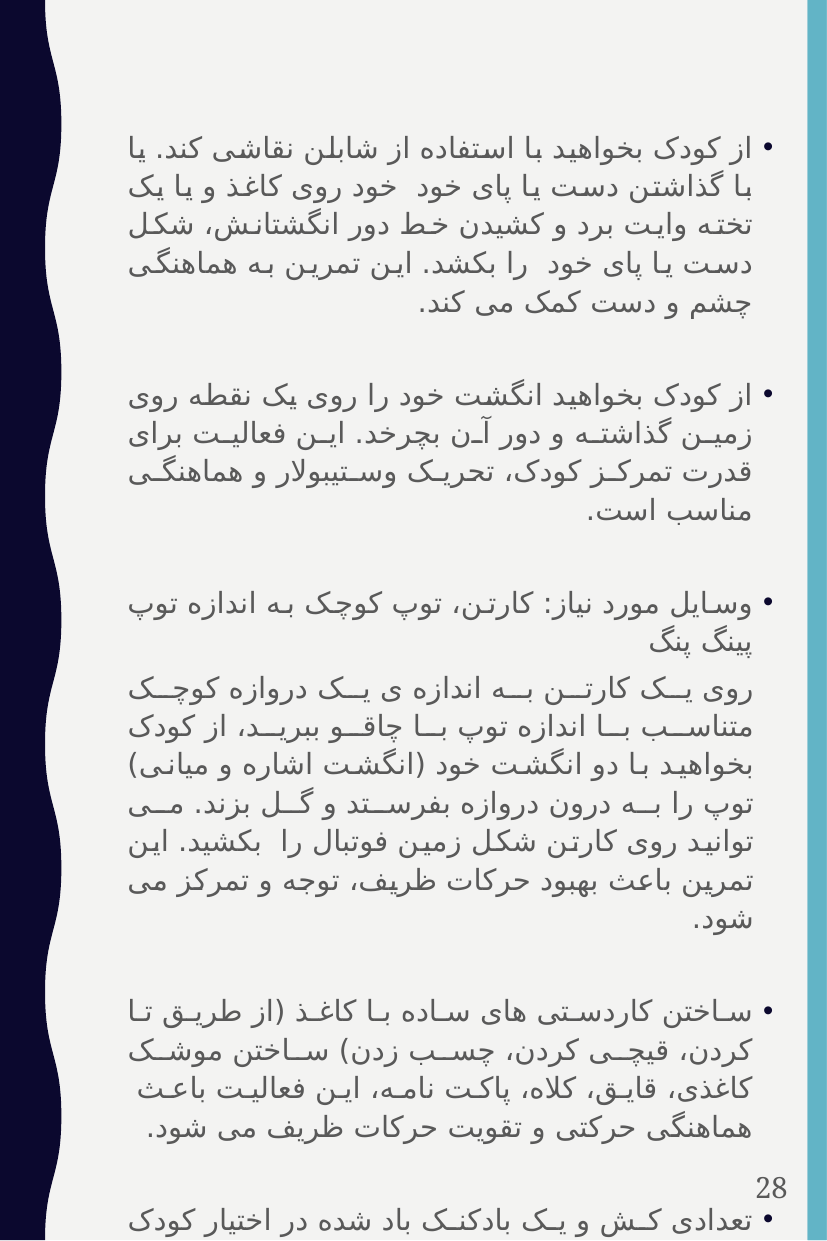

از کودک بخواهید با استفاده از شابلن نقاشی کند. یا با گذاشتن دست یا پای خود  خود روی کاغذ و یا یک تخته وایت برد و کشیدن خط دور انگشتانش، شکل دست یا پای خود  را بکشد. این تمرین به هماهنگی چشم و دست کمک می کند.

از کودک بخواهید انگشت خود را روی یک نقطه روی زمین گذاشته و دور آن بچرخد. این فعالیت برای قدرت تمرکز کودک، تحریک وستیبولار و هماهنگی مناسب است.

وسایل مورد نیاز: کارتن، توپ کوچک به اندازه توپ پینگ پنگ
روی یک کارتن به اندازه ی یک دروازه کوچک متناسب با اندازه توپ با چاقو ببرید، از کودک بخواهید با دو انگشت خود (انگشت اشاره و میانی) توپ را به درون دروازه بفرستد و گل بزند. می توانید روی کارتن شکل زمین فوتبال را  بکشید. این تمرین باعث بهبود حرکات ظریف، توجه و تمرکز می شود.

ساختن کاردستی های ساده با کاغذ (از طریق تا کردن، قیچی کردن، چسب زدن) ساختن موشک کاغذی، قایق، کلاه، پاکت نامه، این فعالیت باعث  هماهنگی حرکتی و تقویت حرکات ظریف می شود.

تعدادی کش و یک بادکنک باد شده در اختیار کودک قرار دهید و از کودک بخواهید با انداختن کش دور یک دست و باز کردن کش با دور کردن انگشتان از هم، کش ها را دور بادکنک بیندازد. این تمرین برای تقویت مهارت دستکاری و حرکت ظریف دست کودک مفید است.

28